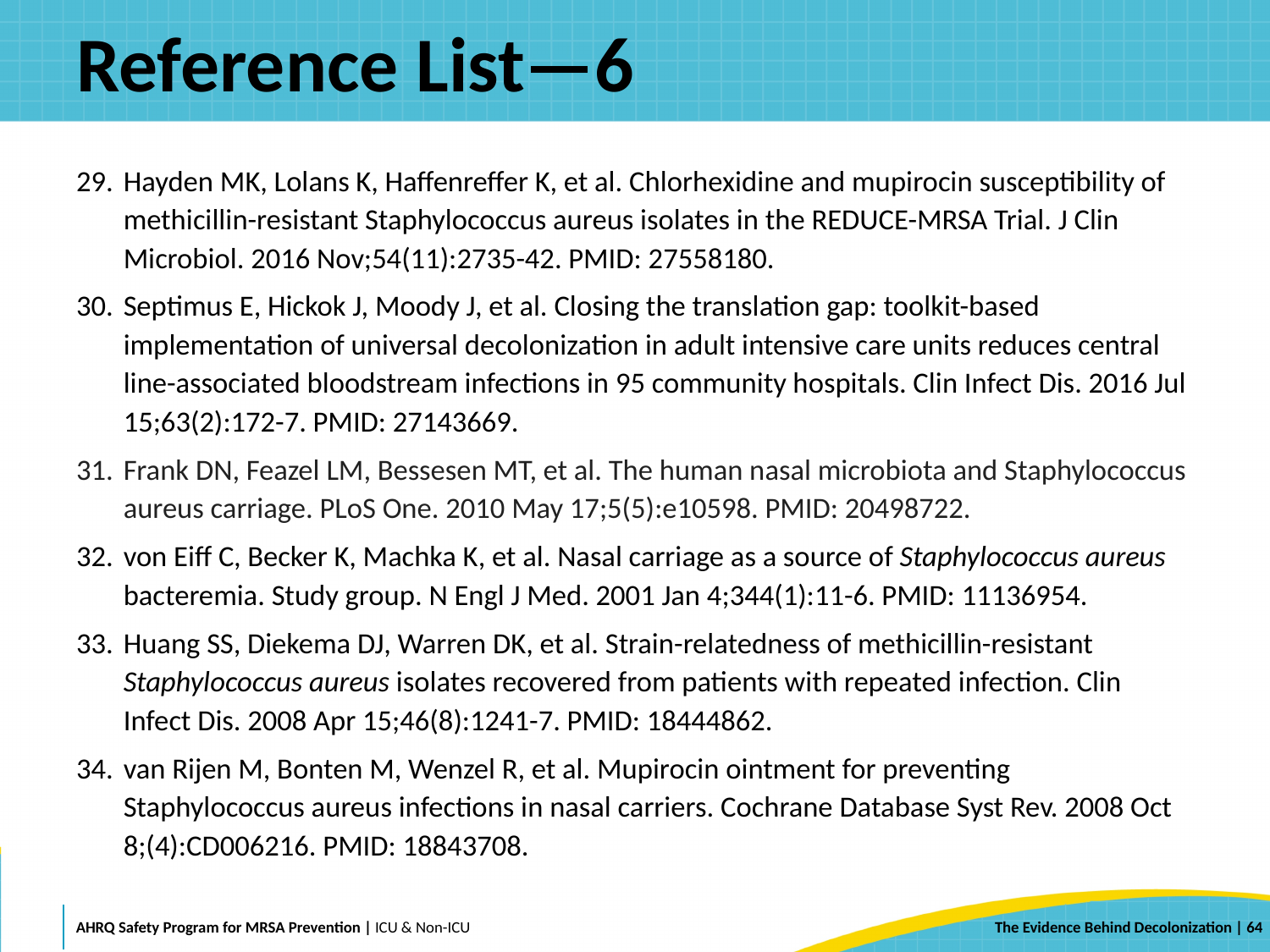

# Reference List—6
Hayden MK, Lolans K, Haffenreffer K, et al. Chlorhexidine and mupirocin susceptibility of methicillin-resistant Staphylococcus aureus isolates in the REDUCE-MRSA Trial. J Clin Microbiol. 2016 Nov;54(11):2735-42. PMID: 27558180.
Septimus E, Hickok J, Moody J, et al. Closing the translation gap: toolkit-based implementation of universal decolonization in adult intensive care units reduces central line-associated bloodstream infections in 95 community hospitals. Clin Infect Dis. 2016 Jul 15;63(2):172-7. PMID: 27143669.
Frank DN, Feazel LM, Bessesen MT, et al. The human nasal microbiota and Staphylococcus aureus carriage. PLoS One. 2010 May 17;5(5):e10598. PMID: 20498722.
von Eiff C, Becker K, Machka K, et al. Nasal carriage as a source of Staphylococcus aureus bacteremia. Study group. N Engl J Med. 2001 Jan 4;344(1):11-6. PMID: 11136954.
Huang SS, Diekema DJ, Warren DK, et al. Strain-relatedness of methicillin-resistant Staphylococcus aureus isolates recovered from patients with repeated infection. Clin Infect Dis. 2008 Apr 15;46(8):1241-7. PMID: 18444862.
van Rijen M, Bonten M, Wenzel R, et al. Mupirocin ointment for preventing Staphylococcus aureus infections in nasal carriers. Cochrane Database Syst Rev. 2008 Oct 8;(4):CD006216. PMID: 18843708.
 | 64